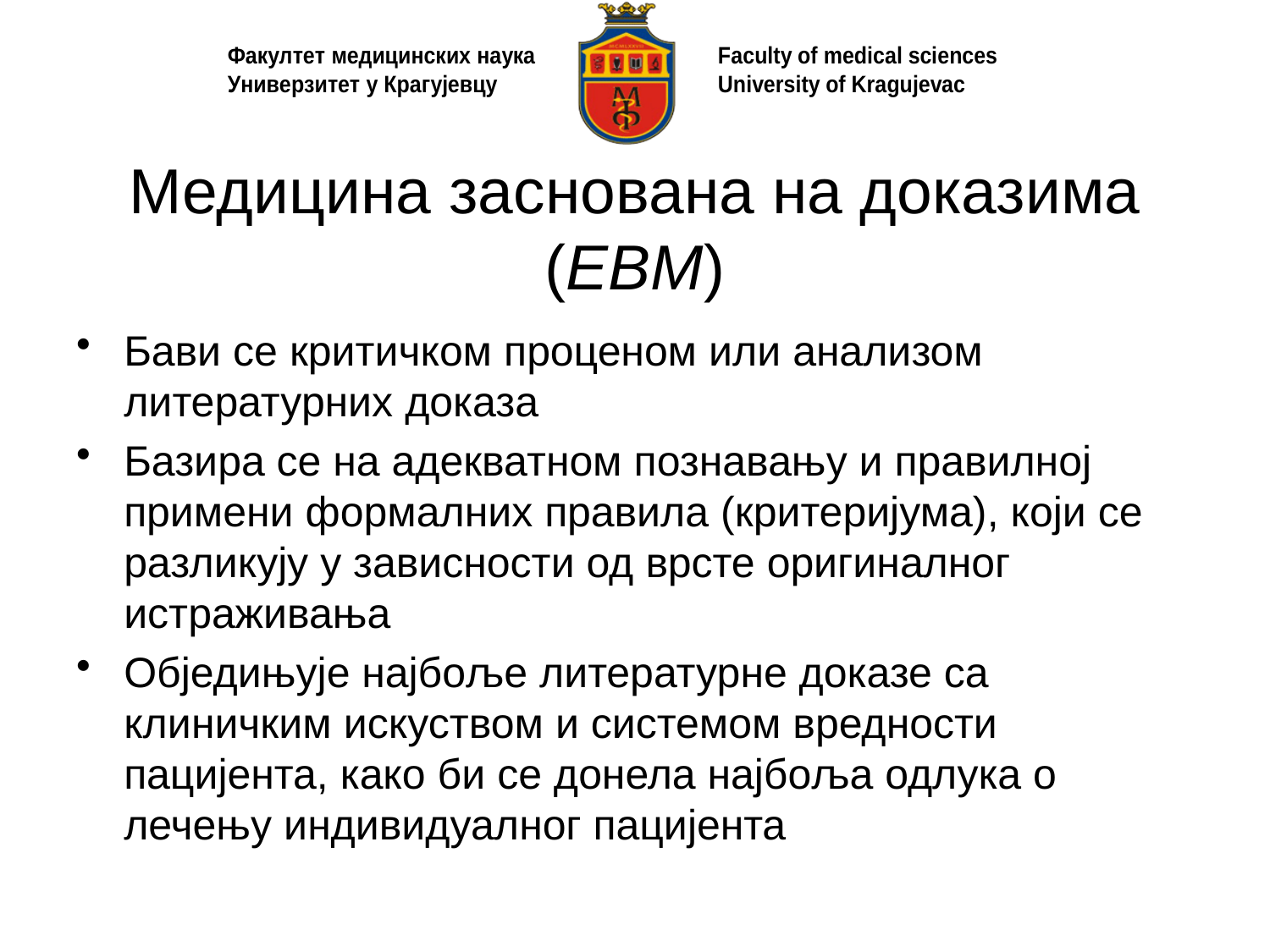

# Медицина заснована на доказима (EBM)
Бави се критичком проценом или анализом литературних доказа
Базира се на адекватном познавању и правилној примени формалних правила (критеријума), који се разликују у зависности од врсте оригиналног истраживања
Обједињује најбоље литературне доказе са клиничким искуством и системом вредности пацијента, како би се донела најбоља одлука о лечењу индивидуалног пацијента